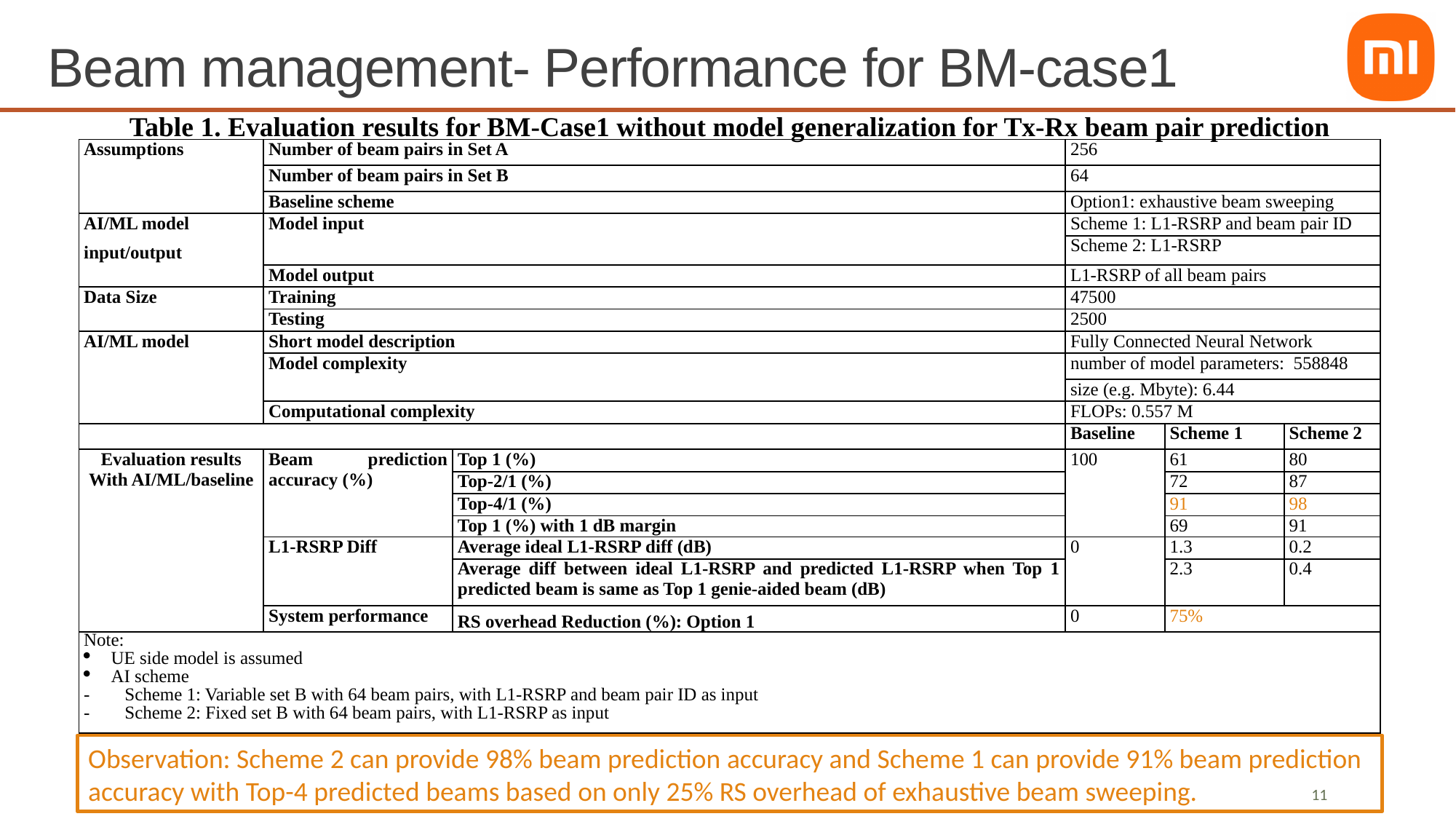

# Beam management- Performance for BM-case1
Table 1. Evaluation results for BM-Case1 without model generalization for Tx-Rx beam pair prediction
| Assumptions | Number of beam pairs in Set A |  | 256 |  |  |
| --- | --- | --- | --- | --- | --- |
|  | Number of beam pairs in Set B |  | 64 |  |  |
|  | Baseline scheme |  | Option1: exhaustive beam sweeping |  |  |
| AI/ML model input/output | Model input |  | Scheme 1: L1-RSRP and beam pair ID |  |  |
|  |  |  | Scheme 2: L1-RSRP |  |  |
|  | Model output |  | L1-RSRP of all beam pairs |  |  |
| Data Size | Training |  | 47500 |  |  |
|  | Testing |  | 2500 |  |  |
| AI/ML model | Short model description |  | Fully Connected Neural Network |  |  |
|  | Model complexity |  | number of model parameters: 558848 |  |  |
|  |  |  | size (e.g. Mbyte): 6.44 |  |  |
|  | Computational complexity |  | FLOPs: 0.557 M |  |  |
|  |  |  | Baseline | Scheme 1 | Scheme 2 |
| Evaluation results With AI/ML/baseline | Beam prediction accuracy (%) | Top 1 (%) | 100 | 61 | 80 |
|  |  | Top-2/1 (%) |  | 72 | 87 |
|  |  | Top-4/1 (%) |  | 91 | 98 |
|  |  | Top 1 (%) with 1 dB margin |  | 69 | 91 |
|  | L1-RSRP Diff | Average ideal L1-RSRP diff (dB) | 0 | 1.3 | 0.2 |
|  |  | Average diff between ideal L1-RSRP and predicted L1-RSRP when Top 1 predicted beam is same as Top 1 genie-aided beam (dB) |  | 2.3 | 0.4 |
|  | System performance | RS overhead Reduction (%): Option 1 | 0 | 75% |  |
| Note: UE side model is assumed AI scheme Scheme 1: Variable set B with 64 beam pairs, with L1-RSRP and beam pair ID as input Scheme 2: Fixed set B with 64 beam pairs, with L1-RSRP as input |  |  |  |  |  |
Observation: Scheme 2 can provide 98% beam prediction accuracy and Scheme 1 can provide 91% beam prediction accuracy with Top-4 predicted beams based on only 25% RS overhead of exhaustive beam sweeping.